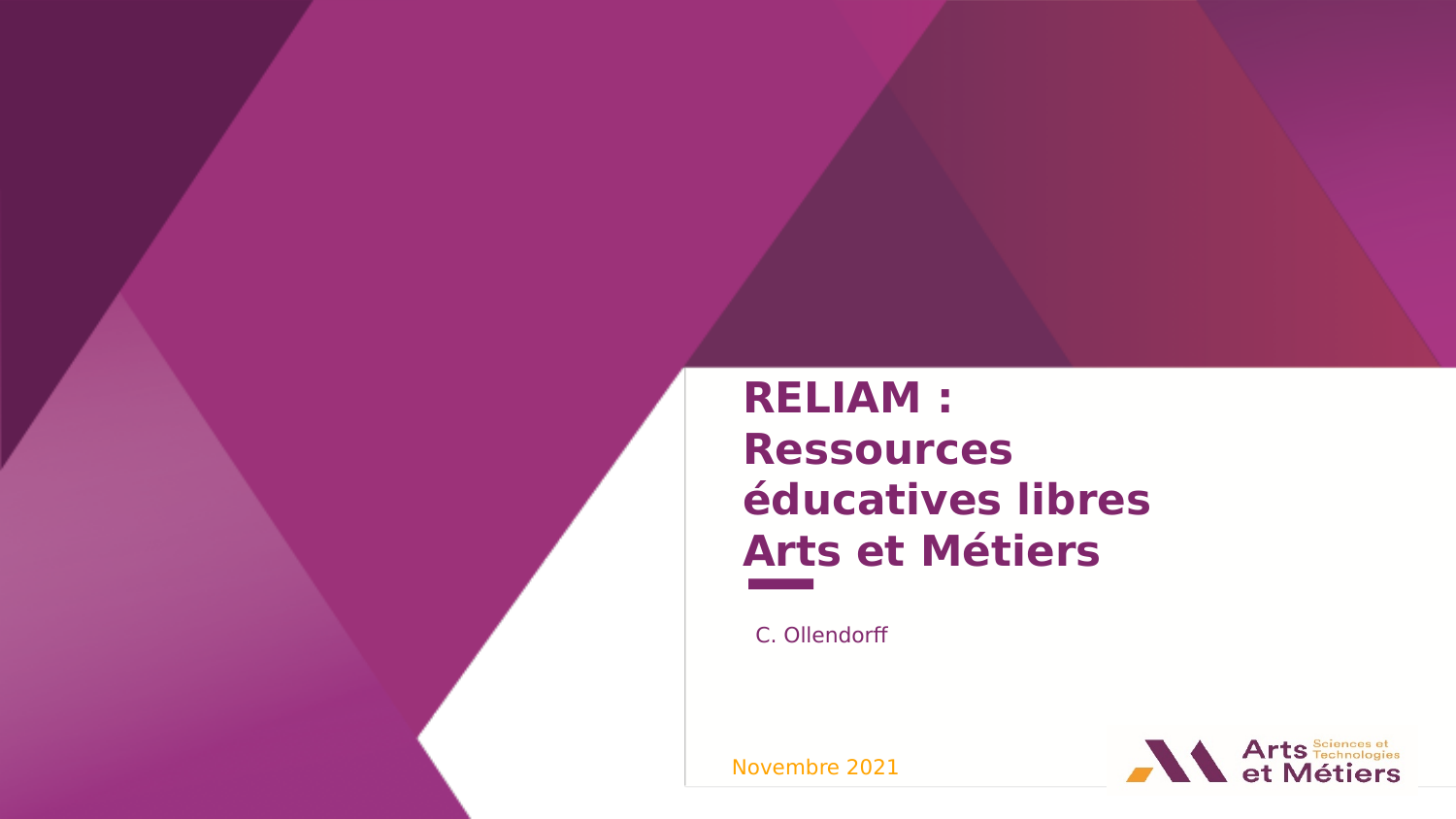

RELIAM : Ressources éducatives libres Arts et Métiers
C. Ollendorff
Novembre 2021